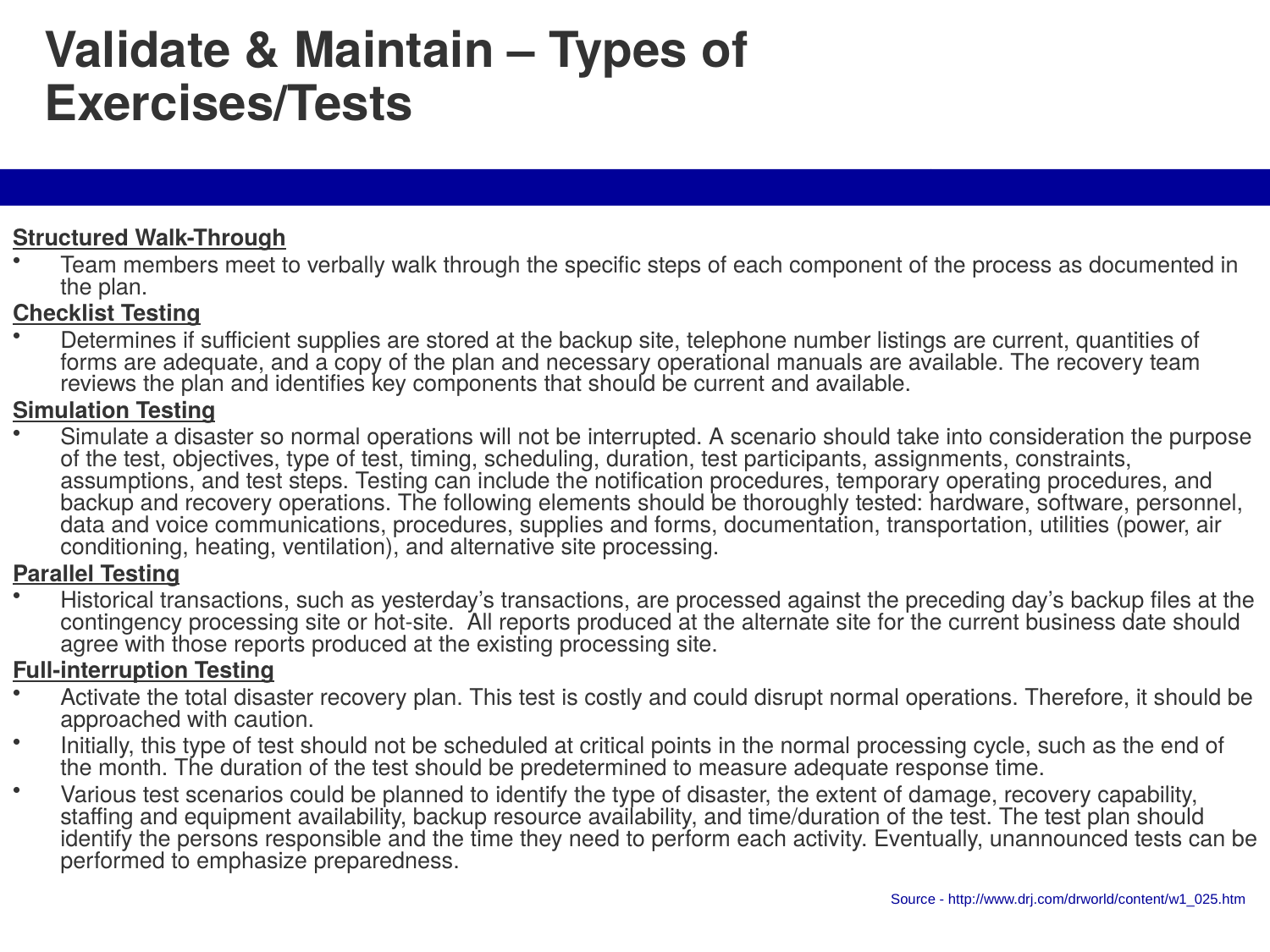

Validate & Maintain – Types of Exercises/Tests
Structured Walk-Through
Team members meet to verbally walk through the specific steps of each component of the process as documented in the plan.
Checklist Testing
Determines if sufficient supplies are stored at the backup site, telephone number listings are current, quantities of forms are adequate, and a copy of the plan and necessary operational manuals are available. The recovery team reviews the plan and identifies key components that should be current and available.
Simulation Testing
Simulate a disaster so normal operations will not be interrupted. A scenario should take into consideration the purpose of the test, objectives, type of test, timing, scheduling, duration, test participants, assignments, constraints, assumptions, and test steps. Testing can include the notification procedures, temporary operating procedures, and backup and recovery operations. The following elements should be thoroughly tested: hardware, software, personnel, data and voice communications, procedures, supplies and forms, documentation, transportation, utilities (power, air conditioning, heating, ventilation), and alternative site processing.
Parallel Testing
Historical transactions, such as yesterday’s transactions, are processed against the preceding day’s backup files at the contingency processing site or hot-site.  All reports produced at the alternate site for the current business date should agree with those reports produced at the existing processing site.
Full-interruption Testing
Activate the total disaster recovery plan. This test is costly and could disrupt normal operations. Therefore, it should be approached with caution.
Initially, this type of test should not be scheduled at critical points in the normal processing cycle, such as the end of the month. The duration of the test should be predetermined to measure adequate response time.
Various test scenarios could be planned to identify the type of disaster, the extent of damage, recovery capability, staffing and equipment availability, backup resource availability, and time/duration of the test. The test plan should identify the persons responsible and the time they need to perform each activity. Eventually, unannounced tests can be performed to emphasize preparedness.
7
Source - http://www.drj.com/drworld/content/w1_025.htm